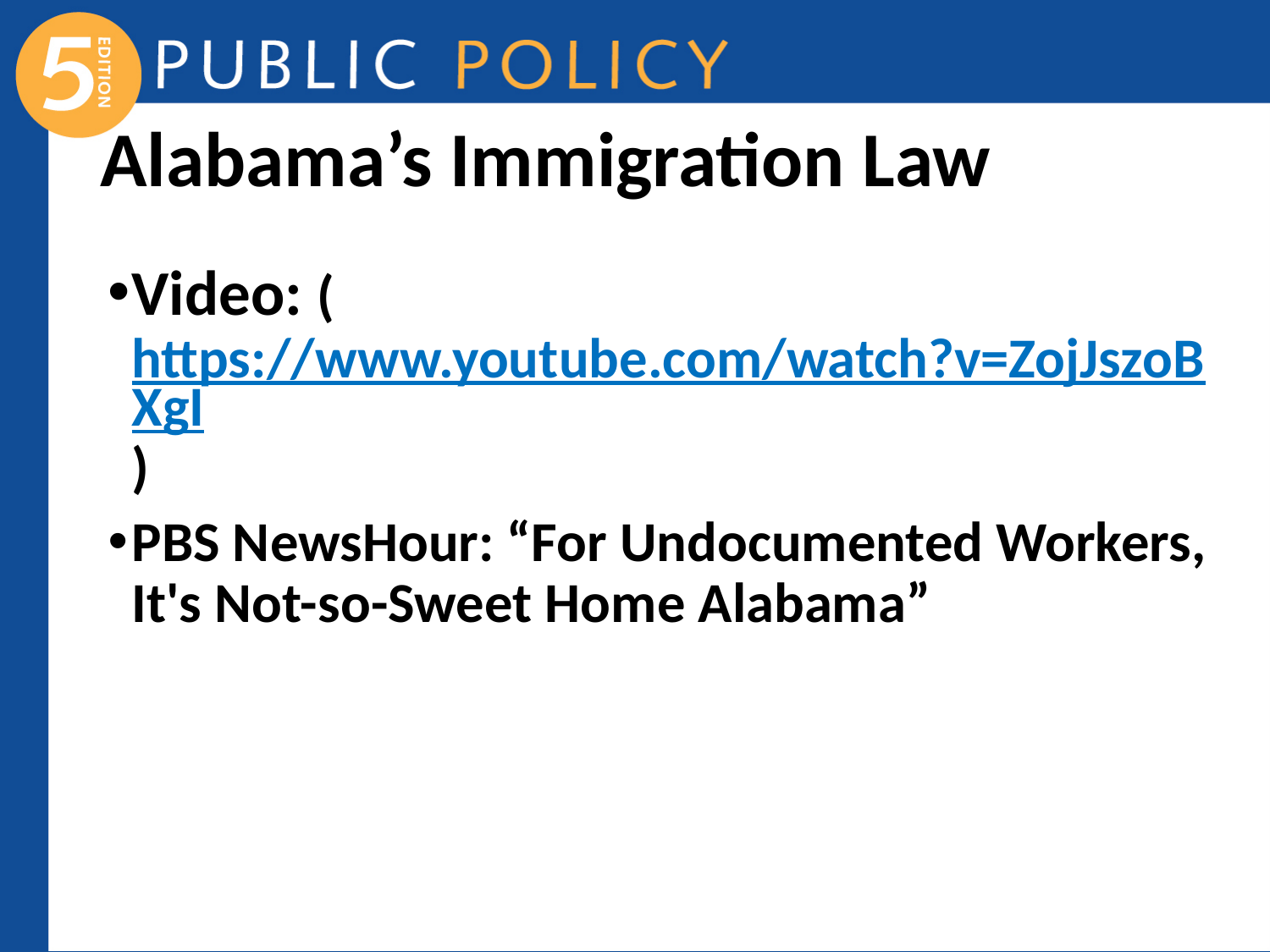

# Alabama’s Immigration Law
Video: (https://www.youtube.com/watch?v=ZojJszoBXgI)
PBS NewsHour: “For Undocumented Workers, It's Not-so-Sweet Home Alabama”